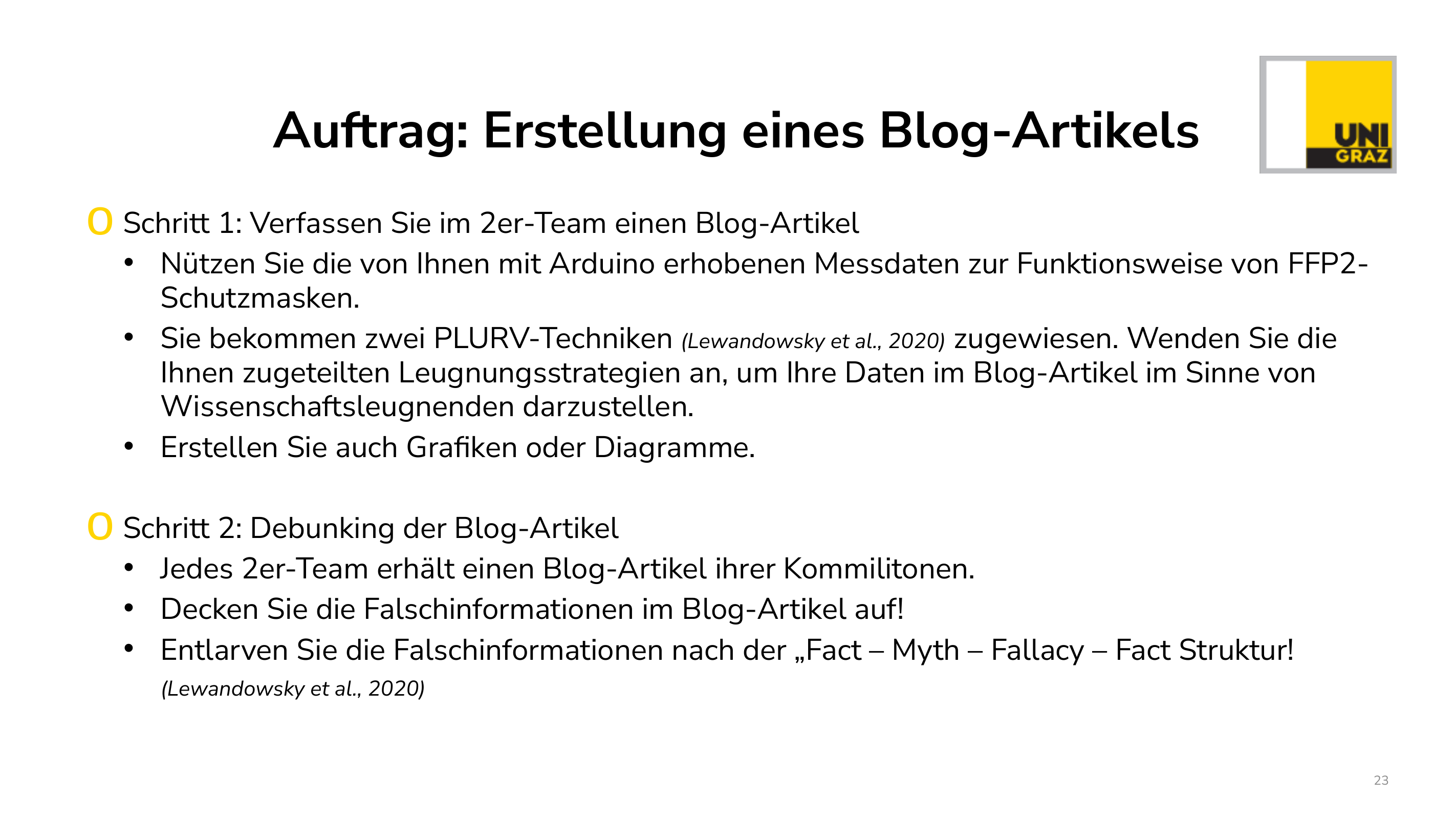

Auftrag: Erstellung eines Blog-Artikels

Schritt 1: Verfassen Sie im 2er-Team einen Blog-Artikel
Nützen Sie die von Ihnen mit Arduino erhobenen Messdaten zur Funktionsweise von FFP2-Schutzmasken.
Sie bekommen zwei PLURV-Techniken (Lewandowsky et al., 2020) zugewiesen. Wenden Sie die Ihnen zugeteilten Leugnungsstrategien an, um Ihre Daten im Blog-Artikel im Sinne von Wissenschaftsleugnenden darzustellen.
Erstellen Sie auch Grafiken oder Diagramme.

Schritt 2: Debunking der Blog-Artikel
Jedes 2er-Team erhält einen Blog-Artikel ihrer Kommilitonen.
Decken Sie die Falschinformationen im Blog-Artikel auf!
Entlarven Sie die Falschinformationen nach der „Fact – Myth – Fallacy – Fact Struktur! (Lewandowsky et al., 2020)

23